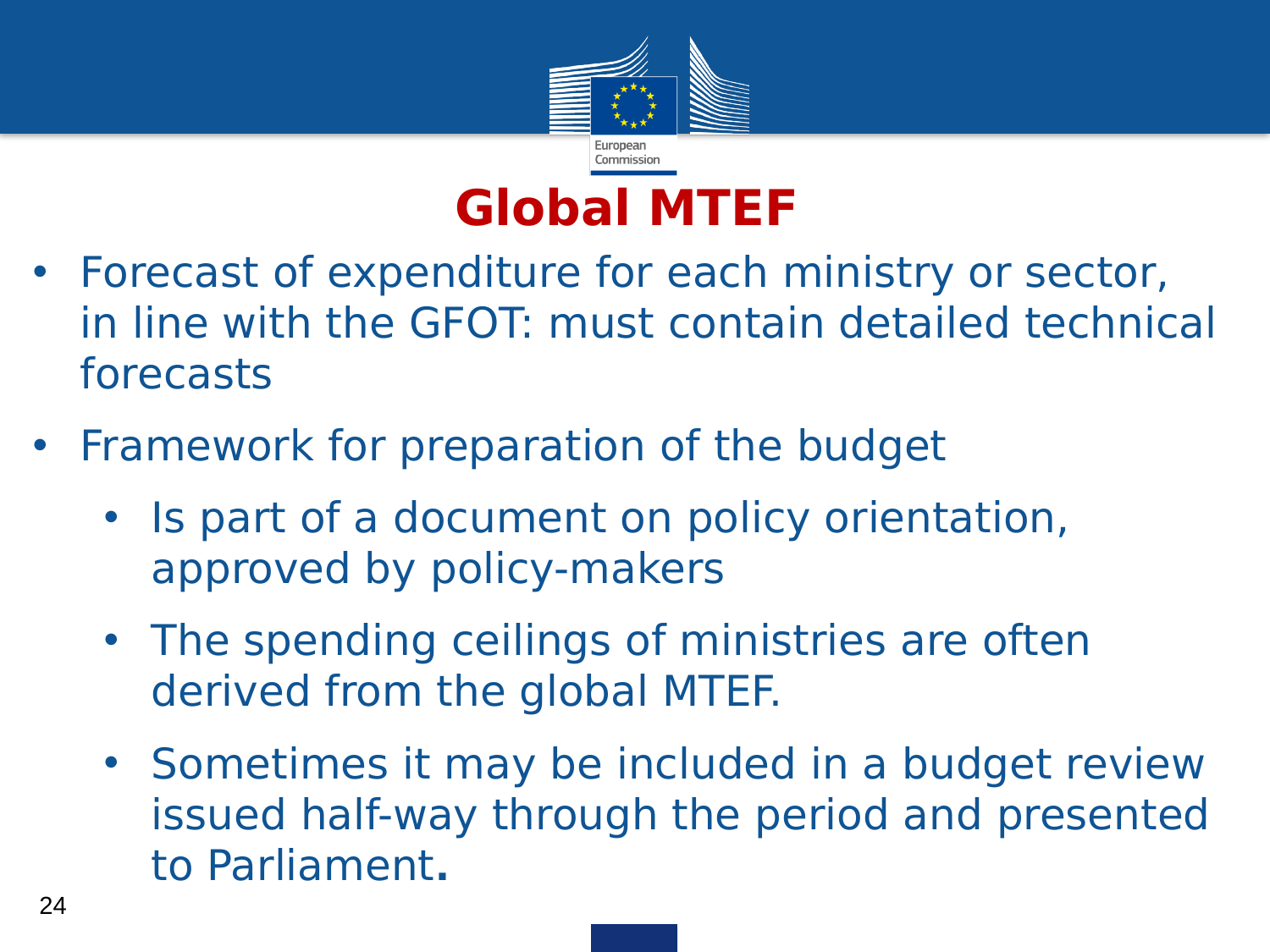

Global MTEF
Forecast of expenditure for each ministry or sector, in line with the GFOT: must contain detailed technical forecasts
Framework for preparation of the budget
Is part of a document on policy orientation, approved by policy-makers
The spending ceilings of ministries are often derived from the global MTEF.
Sometimes it may be included in a budget review issued half-way through the period and presented to Parliament.
24